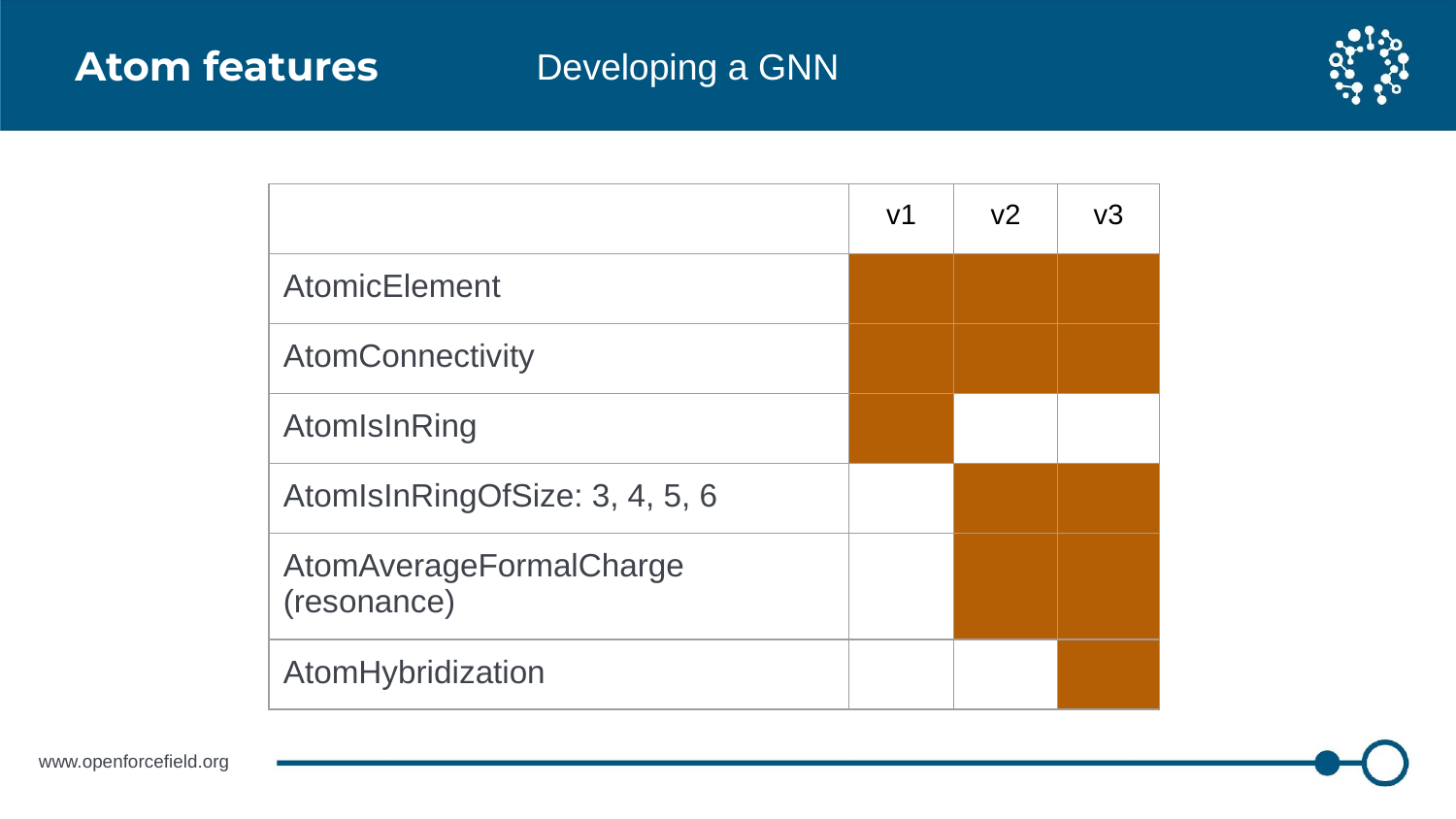

# Atom features
Developing a GNN
|  | v1 | v2 | v3 |
| --- | --- | --- | --- |
| AtomicElement |  |  |  |
| AtomConnectivity |  |  |  |
| AtomIsInRing |  |  |  |
| AtomIsInRingOfSize: 3, 4, 5, 6 |  |  |  |
| AtomAverageFormalCharge (resonance) |  |  |  |
| AtomHybridization |  |  |  |